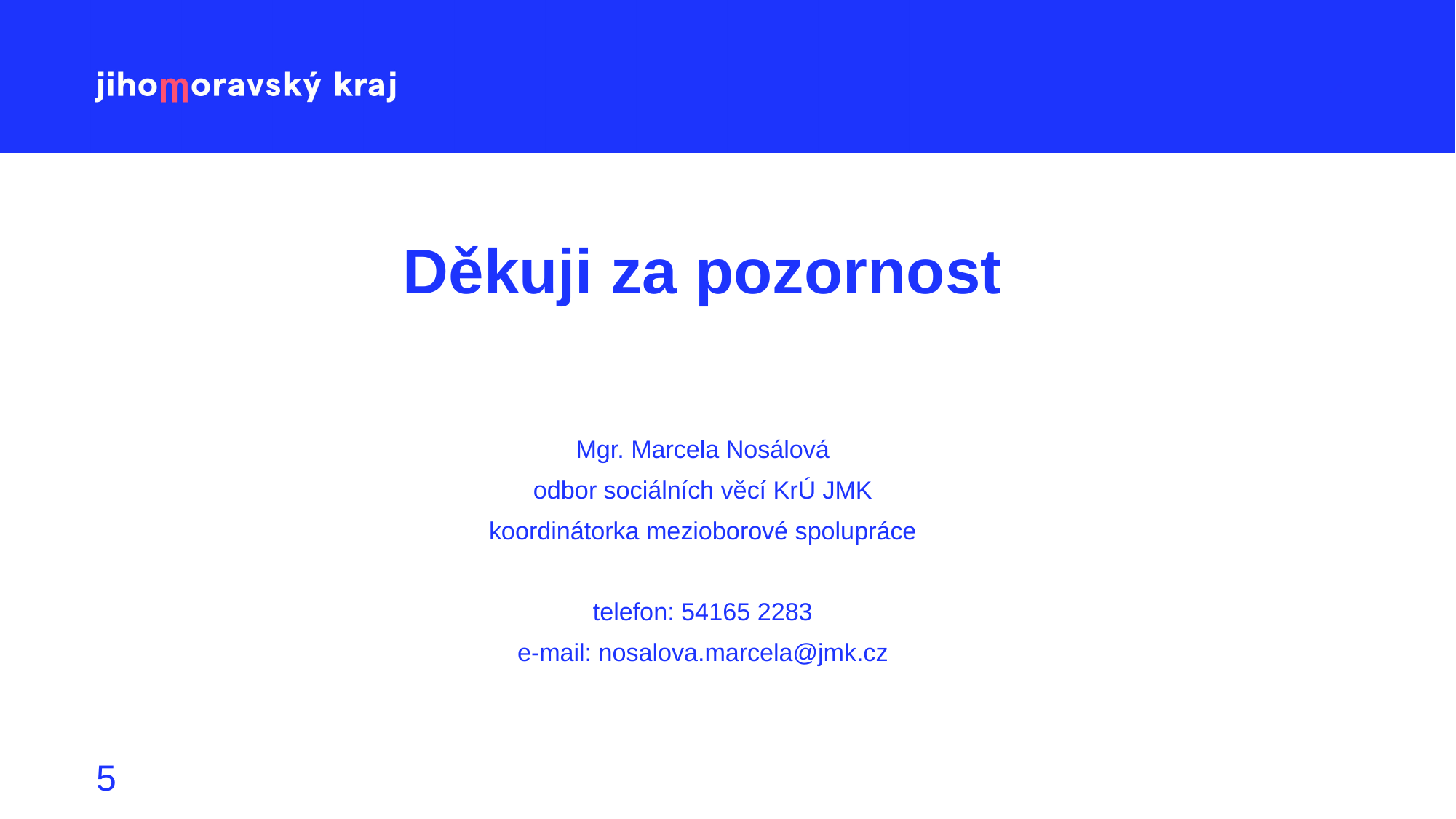

# Děkuji za pozornost
Mgr. Marcela Nosálová
odbor sociálních věcí KrÚ JMK
koordinátorka mezioborové spolupráce

telefon: 54165 2283
e-mail: nosalova.marcela@jmk.cz